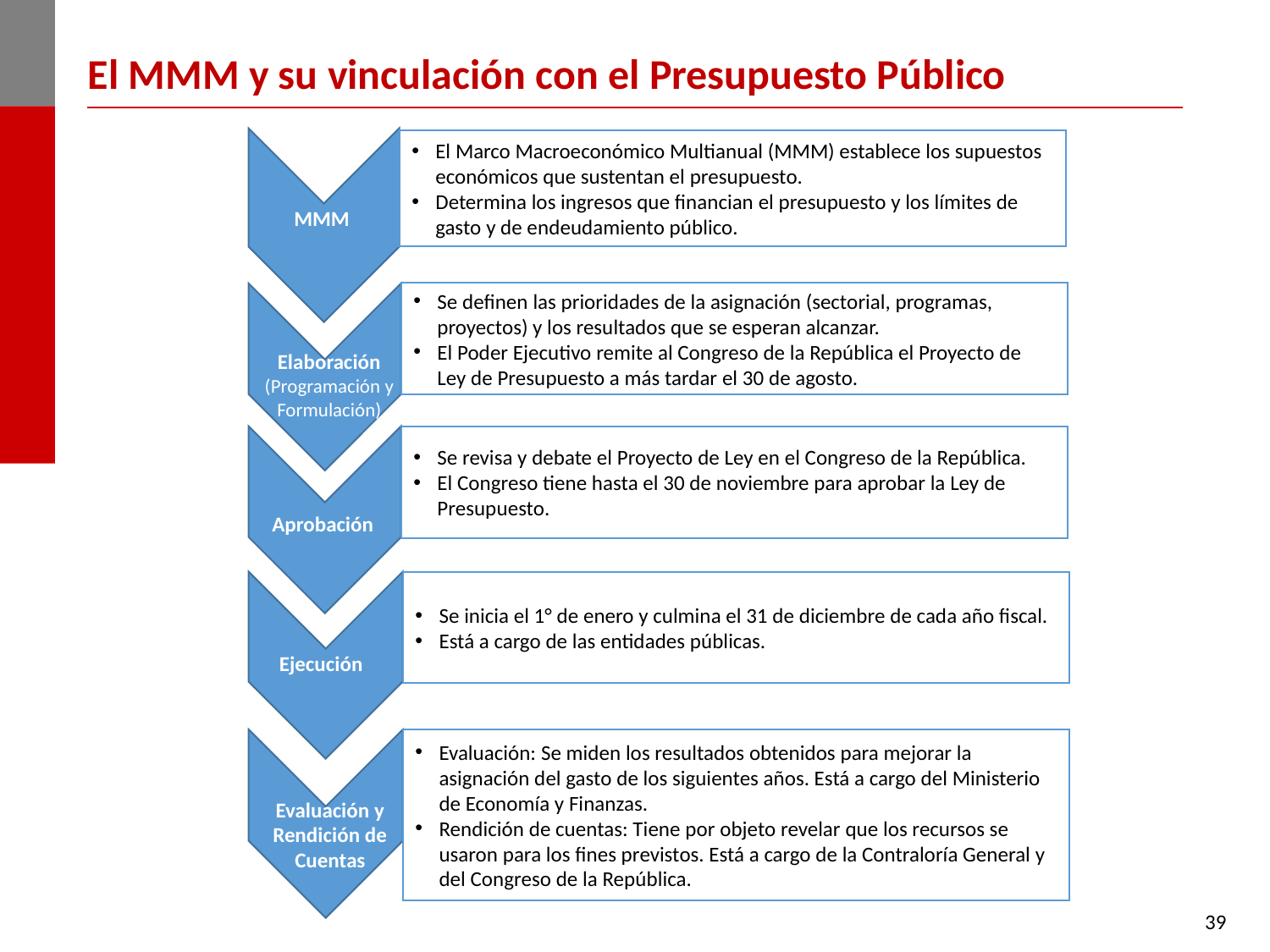

El MMM y su vinculación con el Presupuesto Público
El Marco Macroeconómico Multianual (MMM) establece los supuestos económicos que sustentan el presupuesto.
Determina los ingresos que financian el presupuesto y los límites de gasto y de endeudamiento público.

MMM
Se definen las prioridades de la asignación (sectorial, programas, proyectos) y los resultados que se esperan alcanzar.
El Poder Ejecutivo remite al Congreso de la República el Proyecto de Ley de Presupuesto a más tardar el 30 de agosto.

Elaboración (Programación y Formulación)
Se revisa y debate el Proyecto de Ley en el Congreso de la República.
El Congreso tiene hasta el 30 de noviembre para aprobar la Ley de Presupuesto.

Aprobación
Se inicia el 1° de enero y culmina el 31 de diciembre de cada año fiscal.
Está a cargo de las entidades públicas.

Ejecución
Evaluación: Se miden los resultados obtenidos para mejorar la asignación del gasto de los siguientes años. Está a cargo del Ministerio de Economía y Finanzas.
Rendición de cuentas: Tiene por objeto revelar que los recursos se usaron para los fines previstos. Está a cargo de la Contraloría General y del Congreso de la República.

Evaluación y Rendición de Cuentas